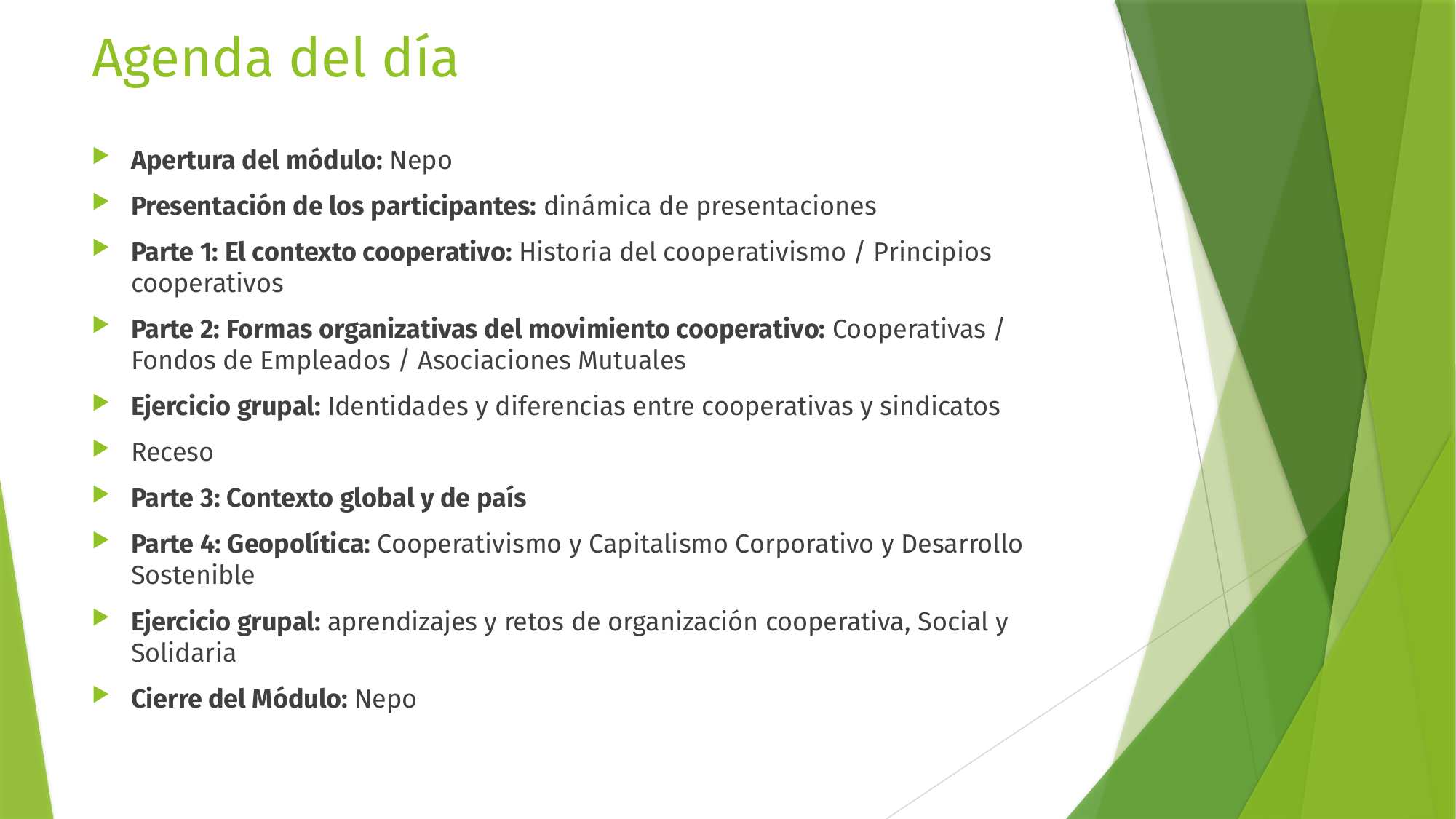

# Agenda del día
Apertura del módulo: Nepo
Presentación de los participantes: dinámica de presentaciones
Parte 1: El contexto cooperativo: Historia del cooperativismo / Principios cooperativos
Parte 2: Formas organizativas del movimiento cooperativo: Cooperativas / Fondos de Empleados / Asociaciones Mutuales
Ejercicio grupal: Identidades y diferencias entre cooperativas y sindicatos
Receso
Parte 3: Contexto global y de país
Parte 4: Geopolítica: Cooperativismo y Capitalismo Corporativo y Desarrollo Sostenible
Ejercicio grupal: aprendizajes y retos de organización cooperativa, Social y Solidaria
Cierre del Módulo: Nepo